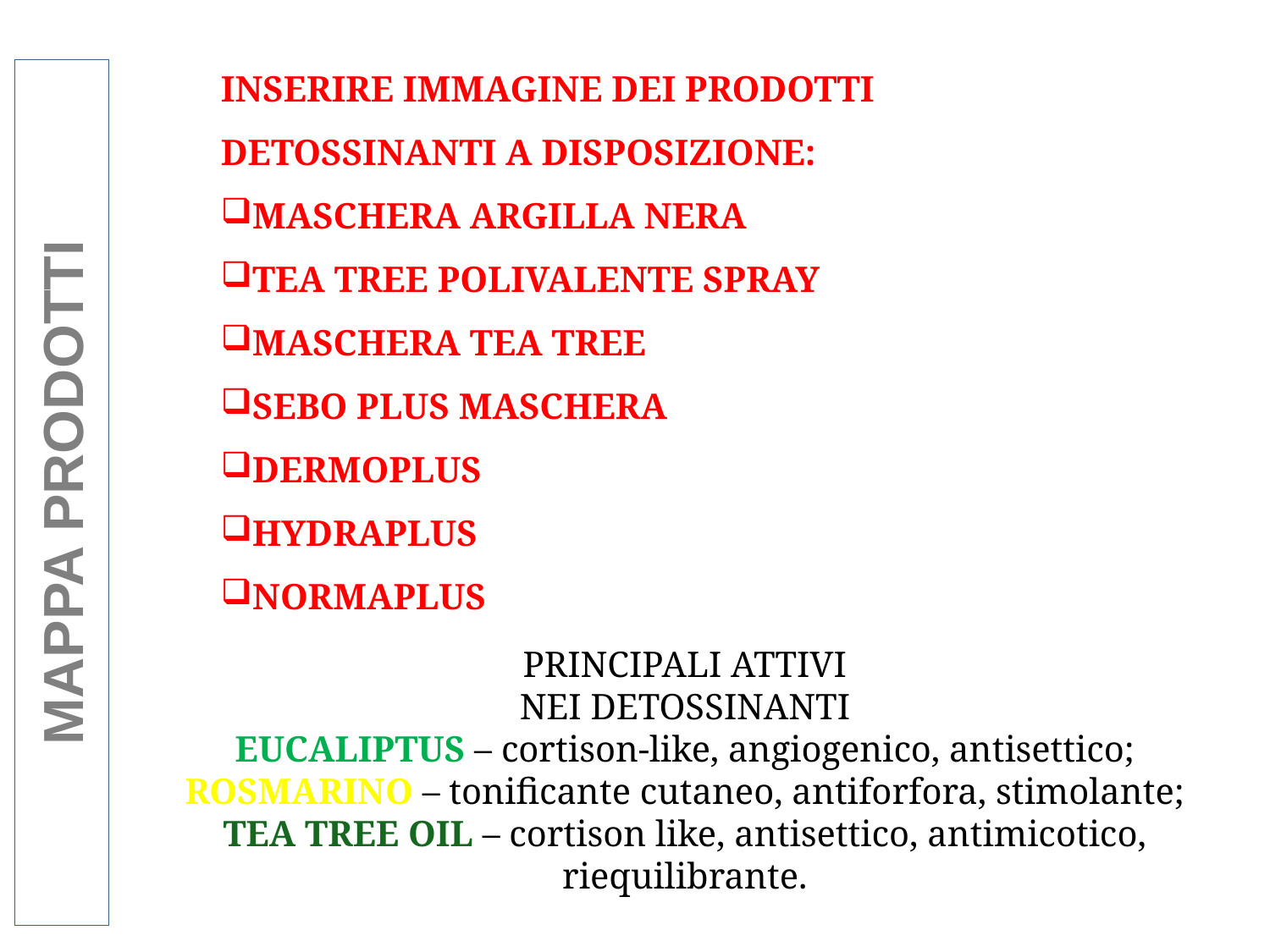

INSERIRE IMMAGINE DEI PRODOTTI DETOSSINANTI A DISPOSIZIONE:
MASCHERA ARGILLA NERA
TEA TREE POLIVALENTE SPRAY
MASCHERA TEA TREE
SEBO PLUS MASCHERA
DERMOPLUS
HYDRAPLUS
NORMAPLUS

MAPPA PRODOTTI
PRINCIPALI ATTIVI
NEI DETOSSINANTI
EUCALIPTUS – cortison-like, angiogenico, antisettico;
ROSMARINO – tonificante cutaneo, antiforfora, stimolante;
TEA TREE OIL – cortison like, antisettico, antimicotico, riequilibrante.